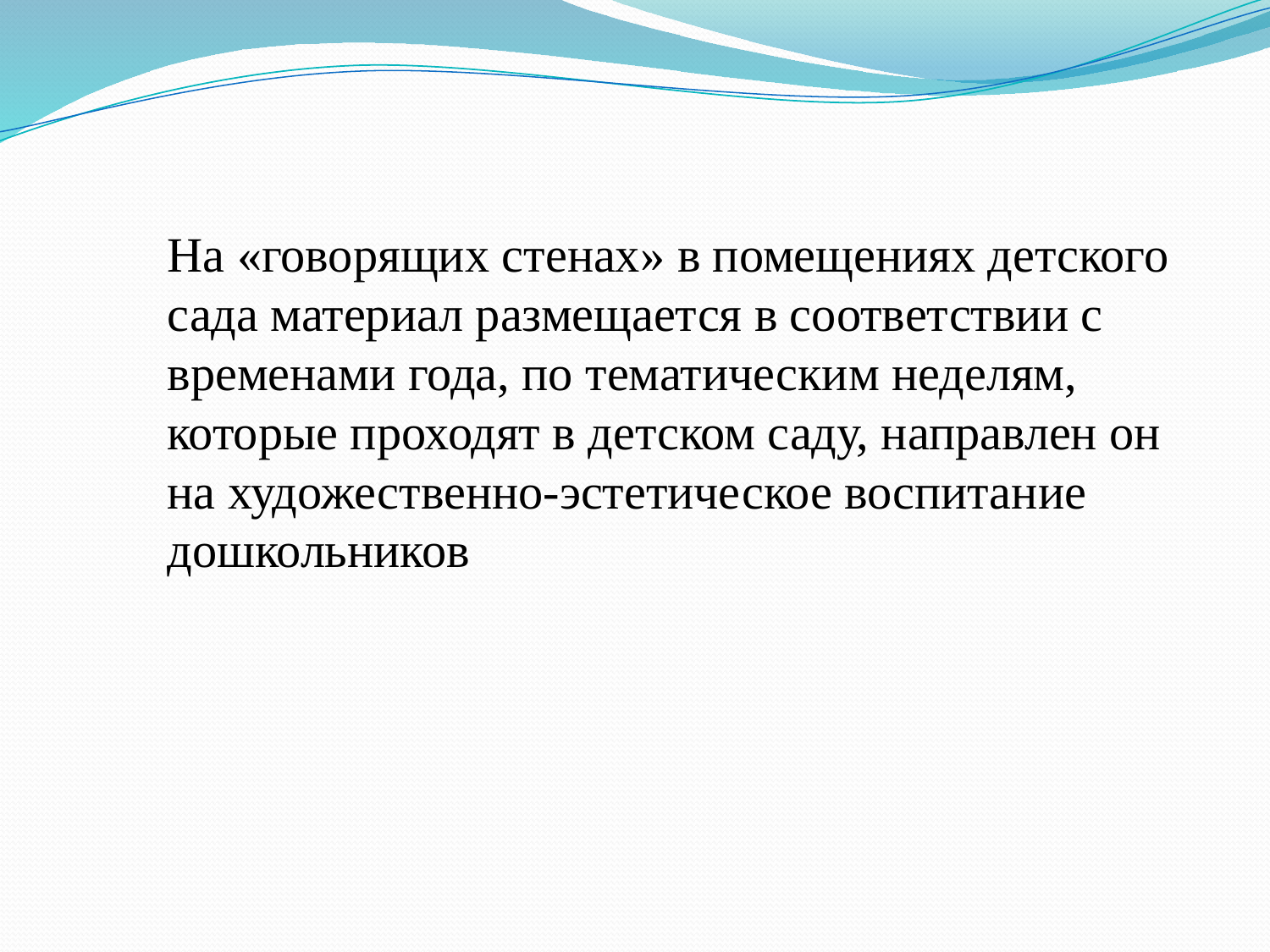

На «говорящих стенах» в помещениях детского сада материал размещается в соответствии с временами года, по тематическим неделям, которые проходят в детском саду, направлен он на художественно-эстетическое воспитание дошкольников